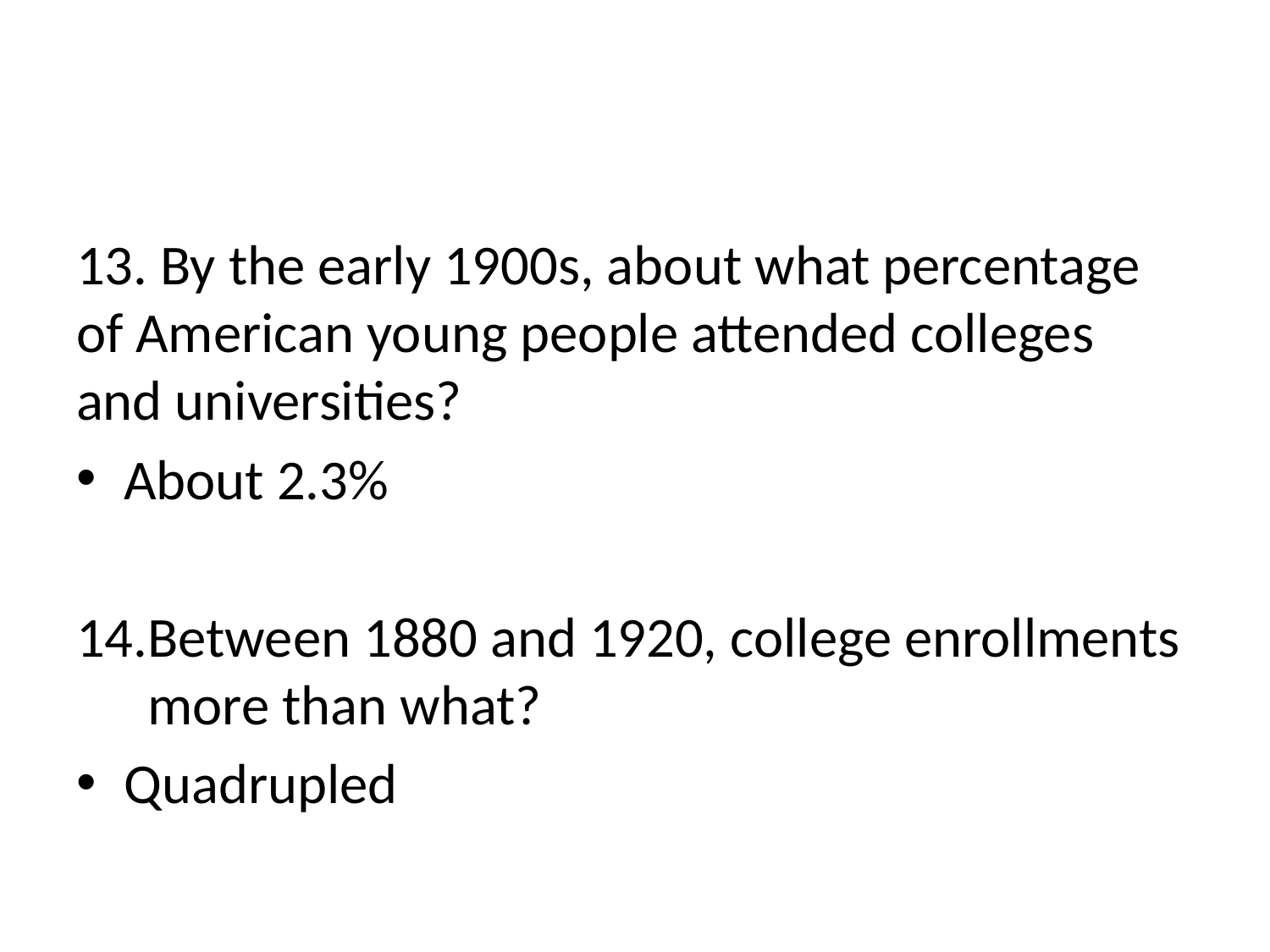

#
13. By the early 1900s, about what percentage of American young people attended colleges and universities?
About 2.3%

Between 1880 and 1920, college enrollments more than what?
Quadrupled